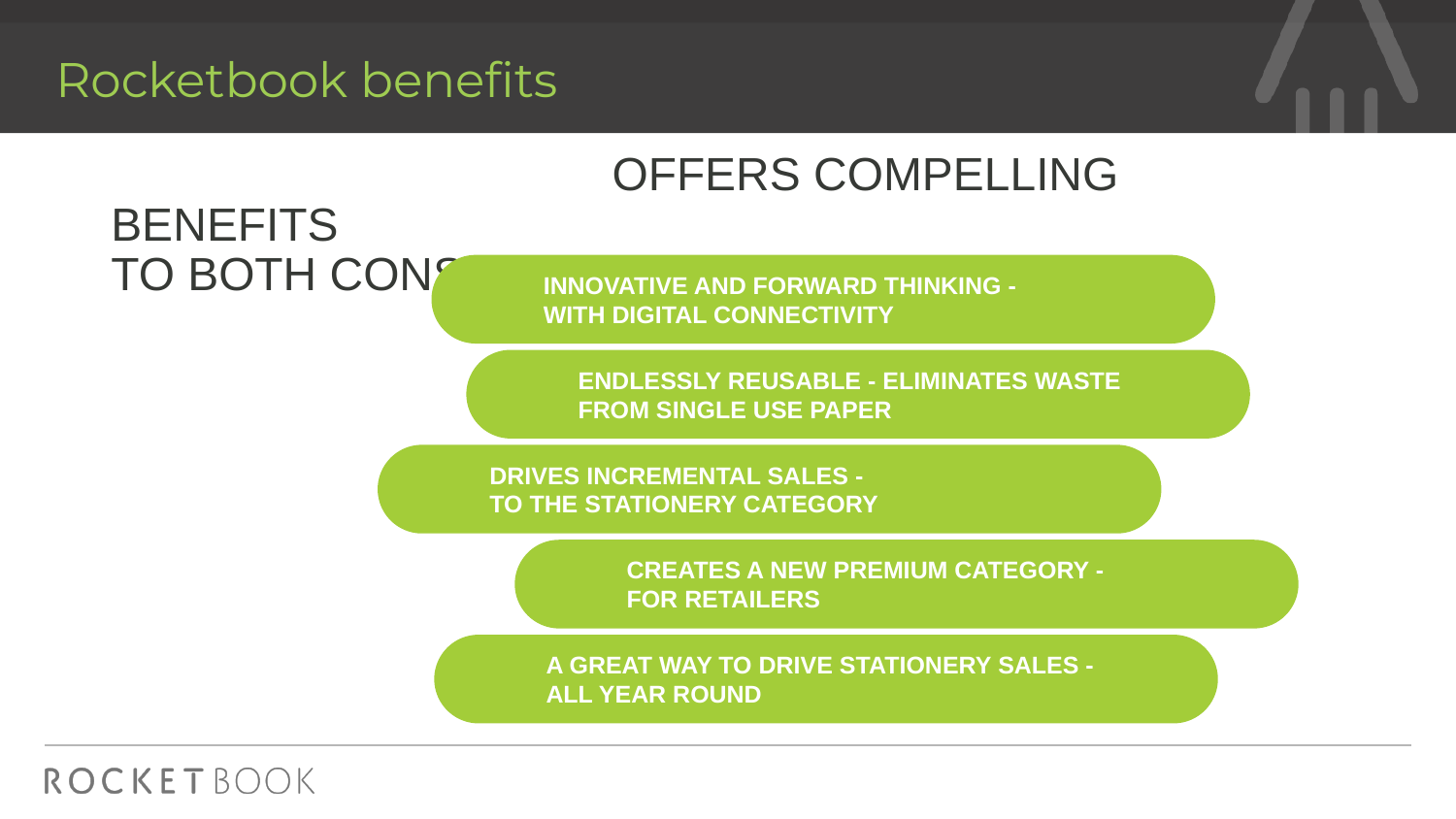

# Rocketbook benefits
			     OFFERS COMPELLING BENEFITS
TO BOTH CONSUMERS AND RETAILERS
INNOVATIVE AND FORWARD THINKING -
WITH DIGITAL CONNECTIVITY
ENDLESSLY REUSABLE - ELIMINATES WASTE
FROM SINGLE USE PAPER
DRIVES INCREMENTAL SALES -
TO THE STATIONERY CATEGORY
CREATES A NEW PREMIUM CATEGORY -
FOR RETAILERS
A GREAT WAY TO DRIVE STATIONERY SALES -
ALL YEAR ROUND